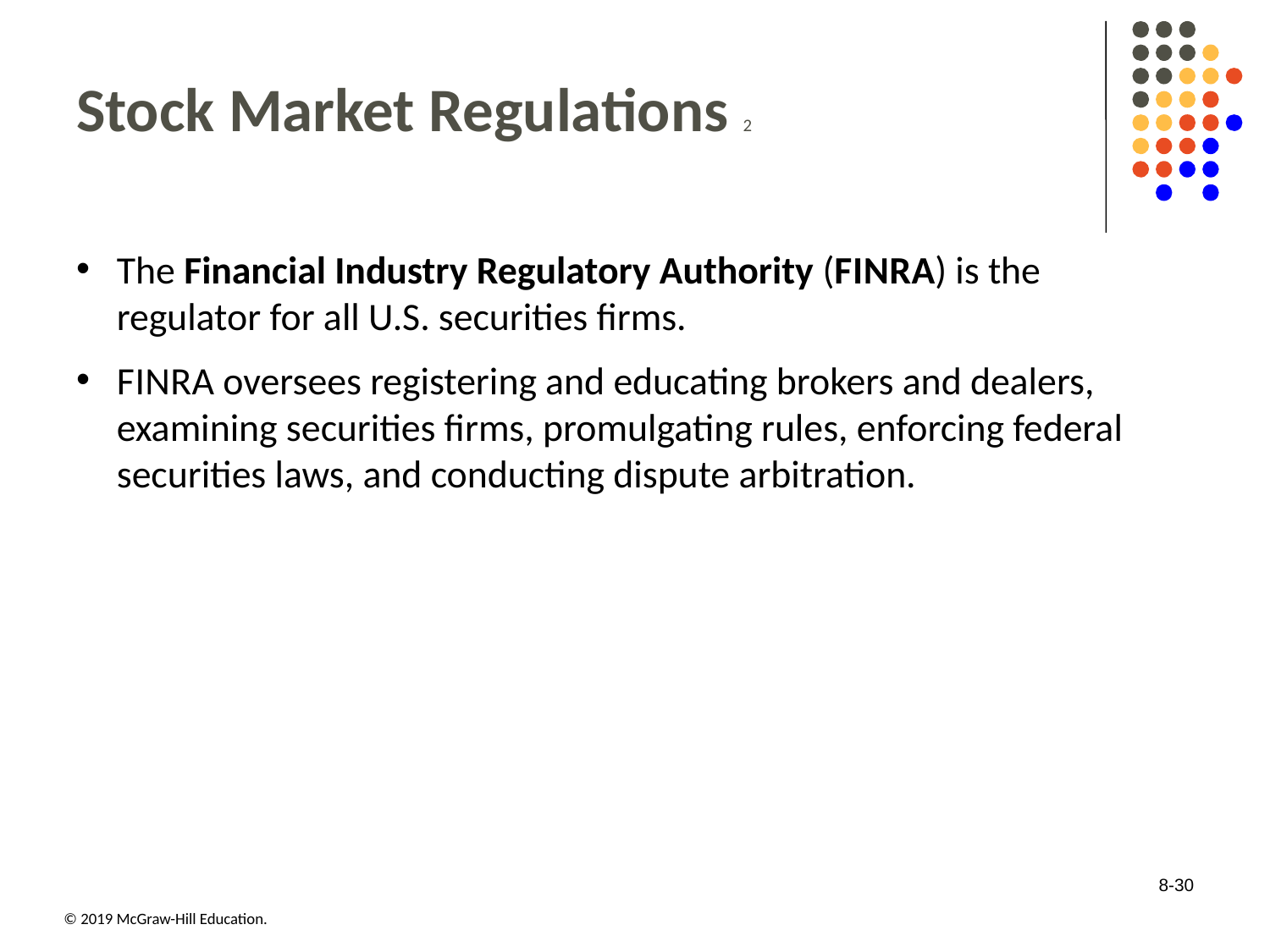

# Stock Market Regulations 2
The Financial Industry Regulatory Authority (F I N R A) is the regulator for all U.S. securities firms.
F I N R A oversees registering and educating brokers and dealers, examining securities firms, promulgating rules, enforcing federal securities laws, and conducting dispute arbitration.
8-30